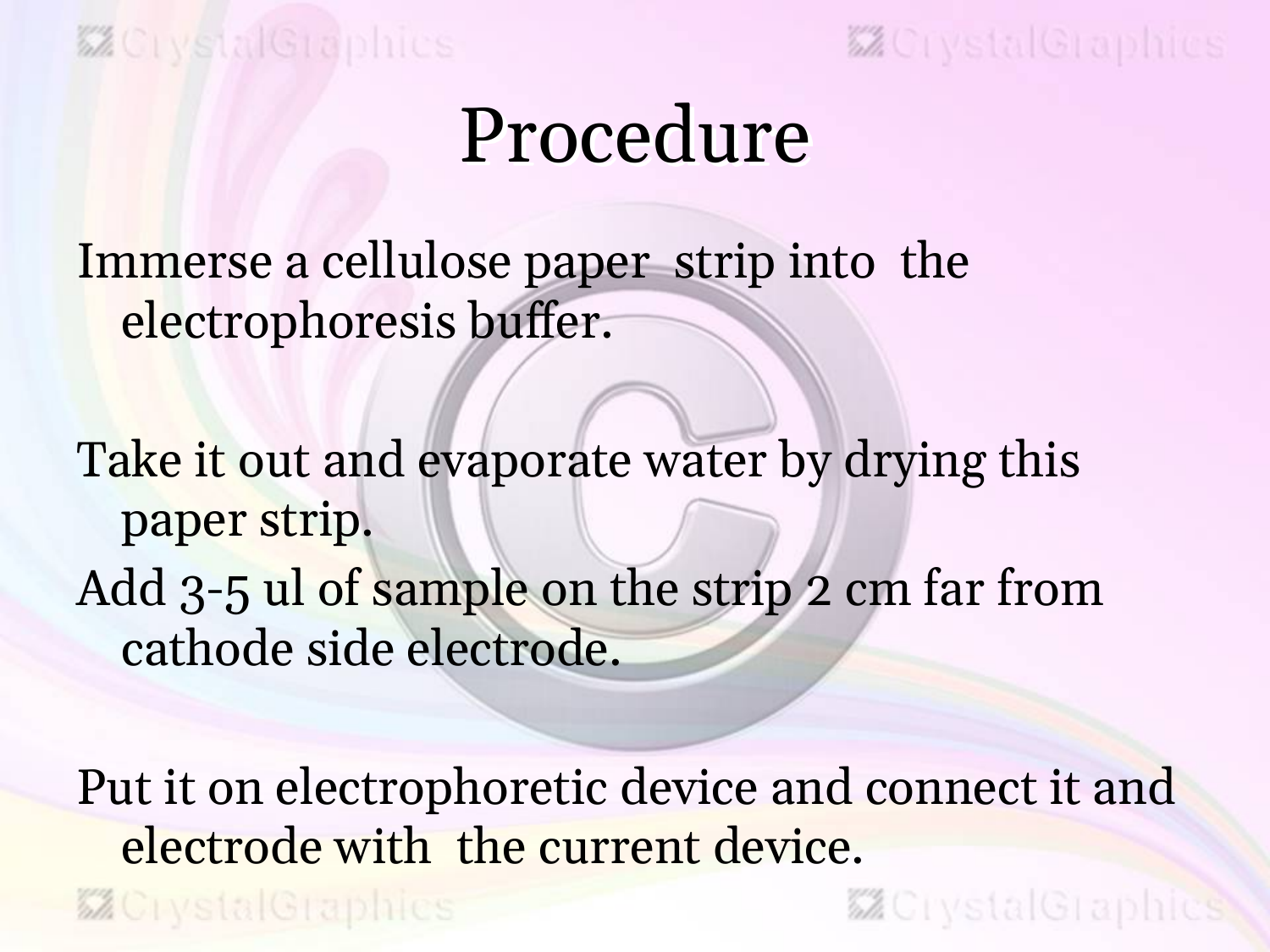

# Procedure
Immerse a cellulose paper  strip into  the electrophoresis buffer.

Take it out and evaporate water by drying this paper strip.
Add 3-5 ul of sample on the strip 2 cm far from cathode side electrode.

Put it on electrophoretic device and connect it and electrode with  the current device.